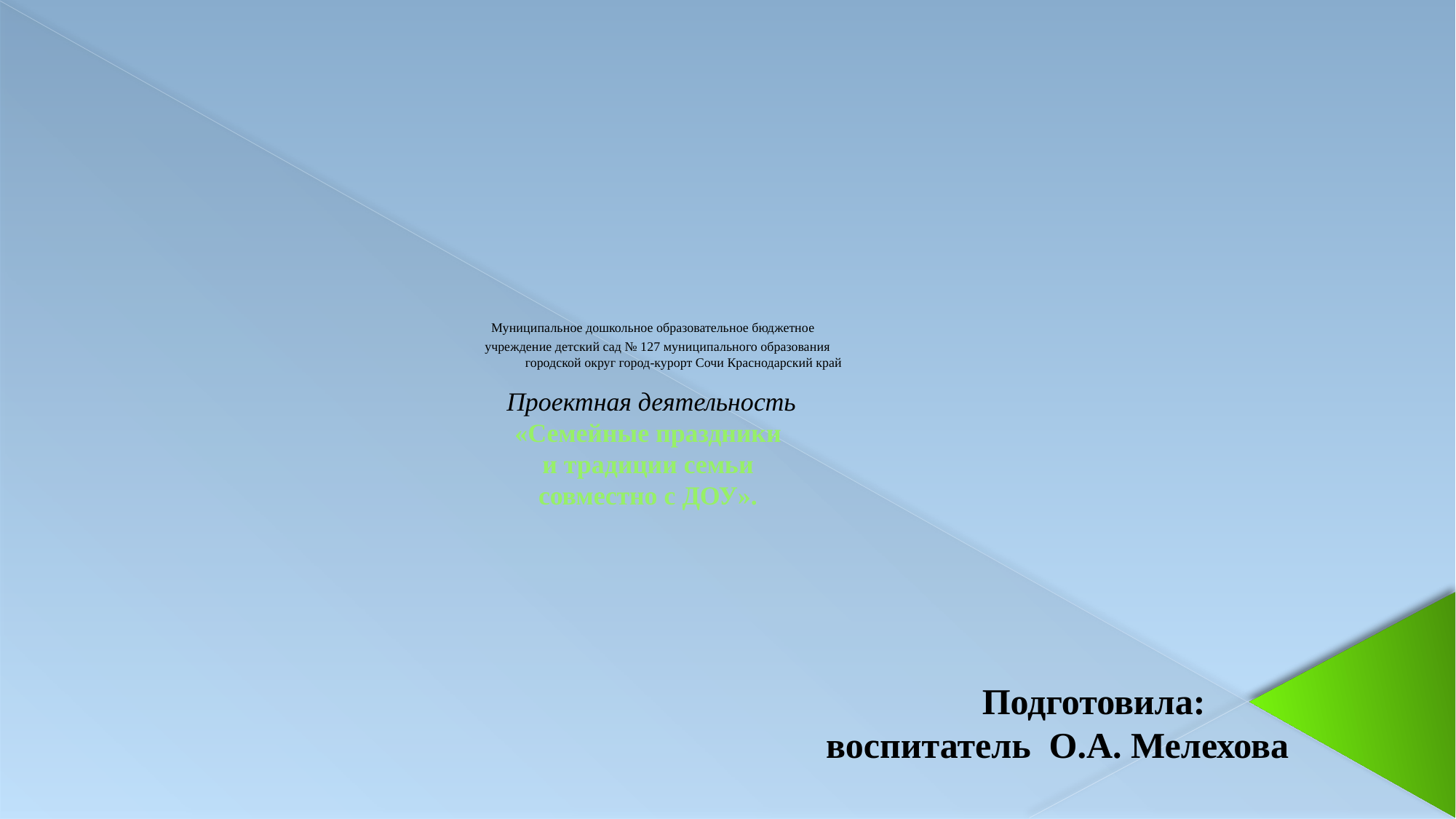

# Муниципальное дошкольное образовательное бюджетное учреждение детский сад № 127 муниципального образования городской округ город-курорт Сочи Краснодарский край Проектная деятельность «Семейные праздники и традиции семьи совместно с ДОУ».

                                                                                 Подготовила:
                                                                         воспитатель  О.А. Мелехова